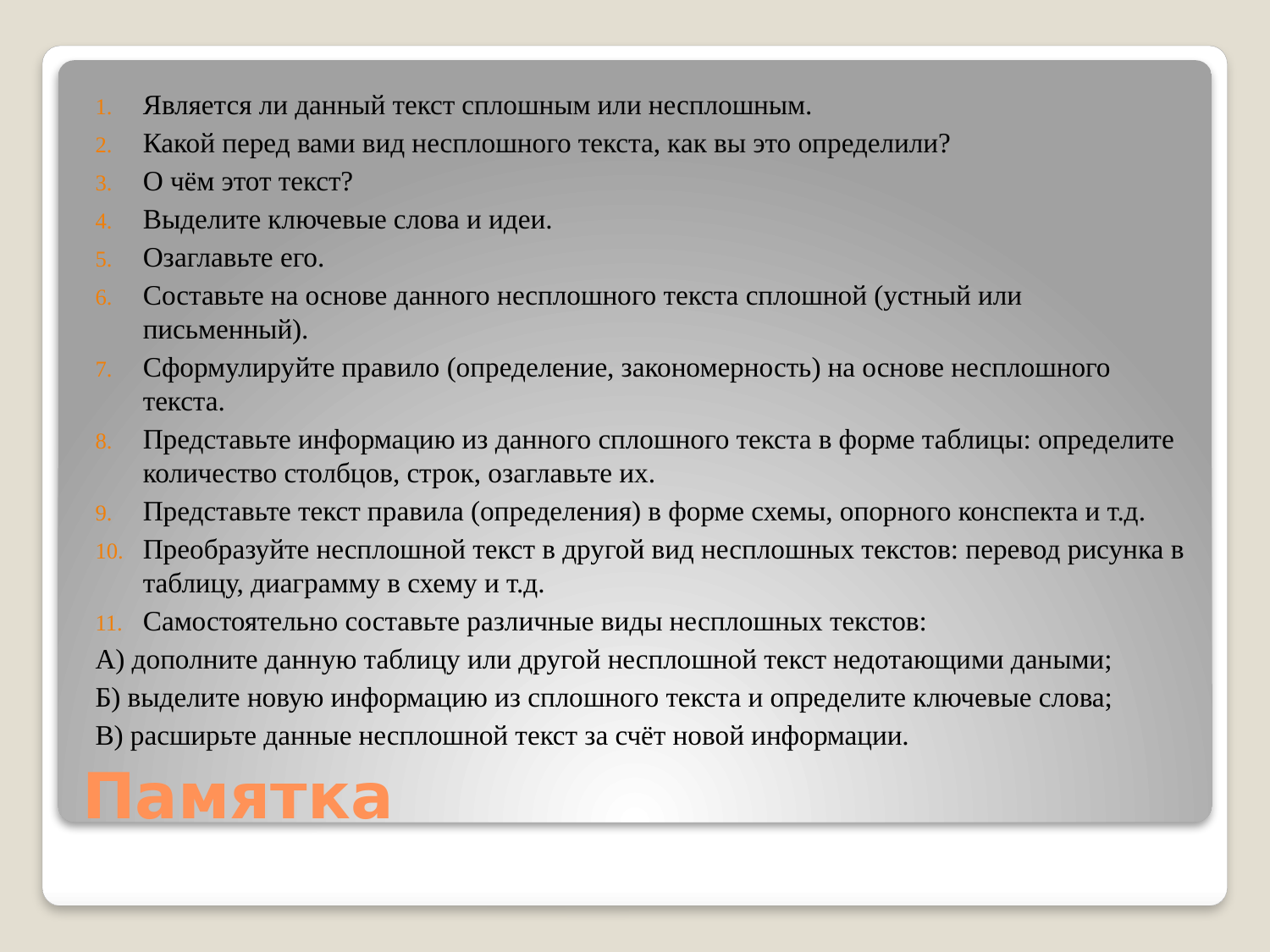

Является ли данный текст сплошным или несплошным.
Какой перед вами вид несплошного текста, как вы это определили?
О чём этот текст?
Выделите ключевые слова и идеи.
Озаглавьте его.
Составьте на основе данного несплошного текста сплошной (устный или письменный).
Сформулируйте правило (определение, закономерность) на основе несплошного текста.
Представьте информацию из данного сплошного текста в форме таблицы: определите количество столбцов, строк, озаглавьте их.
Представьте текст правила (определения) в форме схемы, опорного конспекта и т.д.
Преобразуйте несплошной текст в другой вид несплошных текстов: перевод рисунка в таблицу, диаграмму в схему и т.д.
Самостоятельно составьте различные виды несплошных текстов:
А) дополните данную таблицу или другой несплошной текст недотающими даными;
Б) выделите новую информацию из сплошного текста и определите ключевые слова;
В) расширьте данные несплошной текст за счёт новой информации.

# Памятка